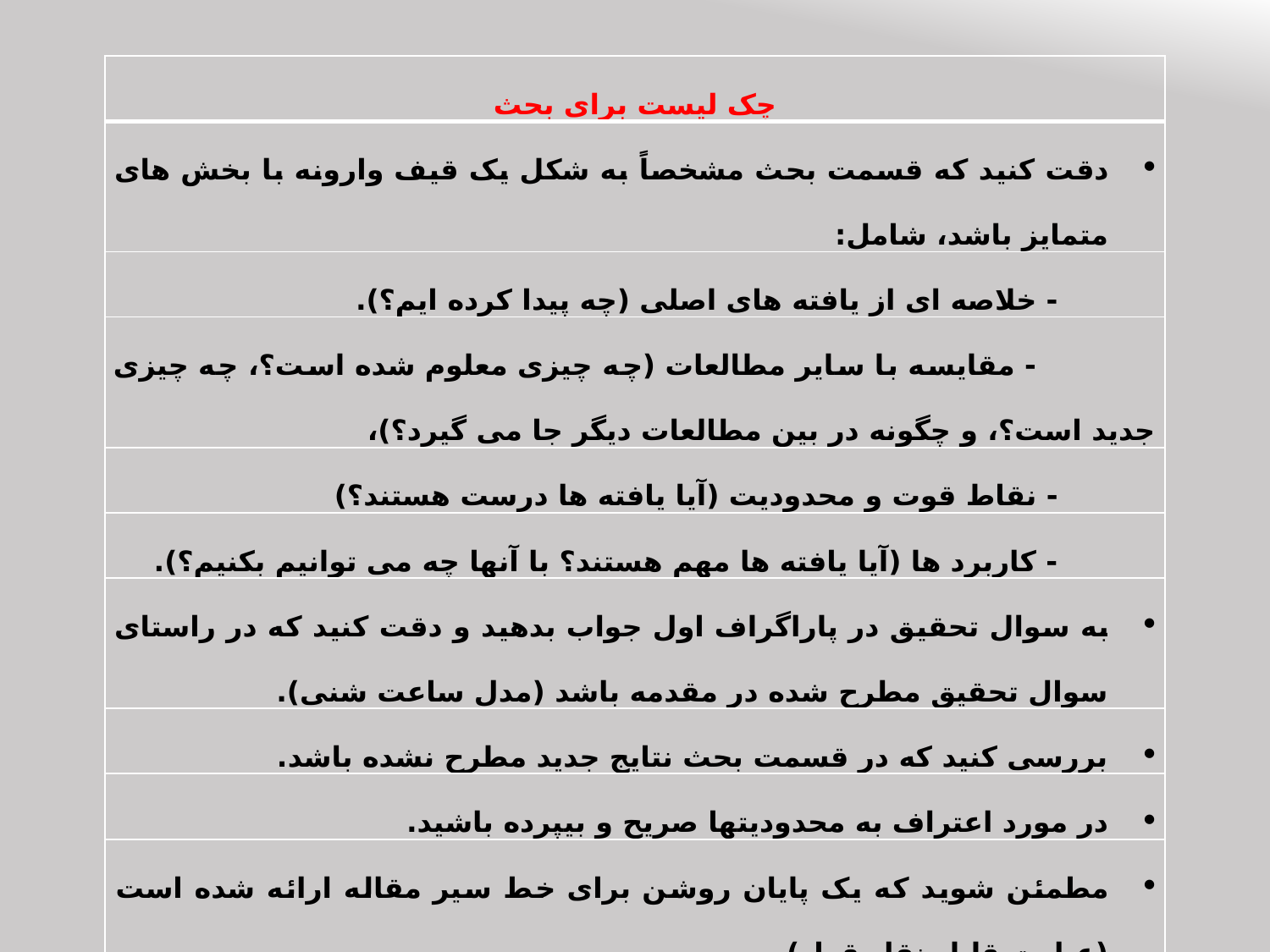

| چک لیست برای بحث |
| --- |
| دقت کنید که قسمت بحث مشخصاً به شکل یک قیف وارونه با بخش های متمایز باشد، شامل: |
| - خلاصه ای از یافته های اصلی (چه پیدا کرده ایم؟). |
| - مقایسه با سایر مطالعات (چه چیزی معلوم شده است؟، چه چیزی جدید است؟، و چگونه در بین مطالعات دیگر جا می گیرد؟)، |
| - نقاط قوت و محدودیت (آیا یافته ها درست هستند؟) |
| - کاربرد ها (آیا یافته ها مهم هستند؟ با آنها چه می توانیم بکنیم؟). |
| به سوال تحقیق در پاراگراف اول جواب بدهید و دقت کنید که در راستای سوال تحقیق مطرح شده در مقدمه باشد (مدل ساعت شنی). |
| بررسی کنید که در قسمت بحث نتایج جدید مطرح نشده باشد. |
| در مورد اعتراف به محدودیت‎ها صریح و بی‎پرده باشید. |
| مطمئن شوید که یک پایان روشن برای خط سیر مقاله ارائه شده است (عبارت قابل نقل قول). |
| به عنوان آخرین جمله مقاله، یک عبارت تک خطی روشن و مختصر بنویسید. |